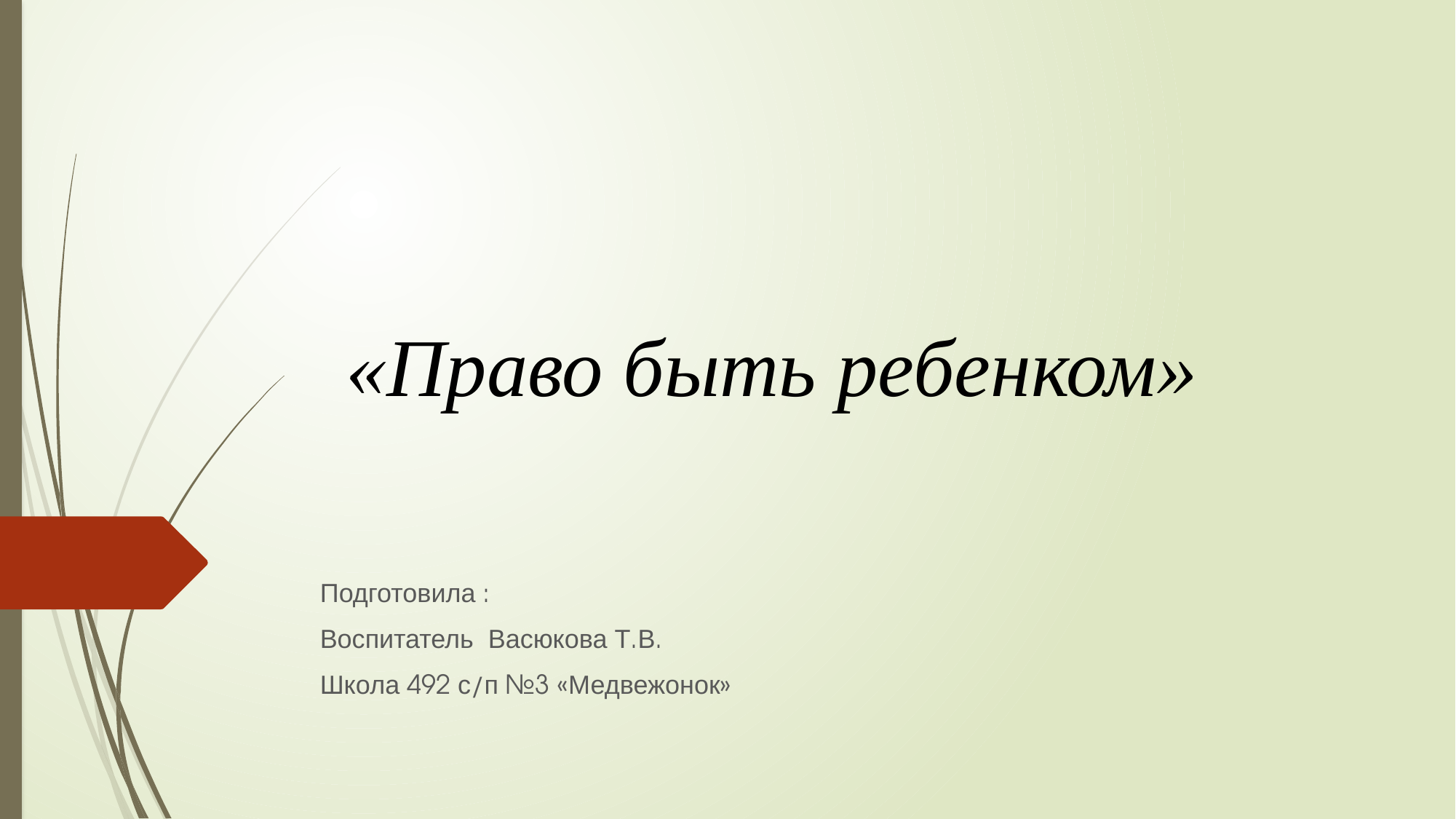

# «Право быть ребенком»
Подготовила :
Воспитатель  Васюкова Т.В.
Школа 492 с/п №3 «Медвежонок»